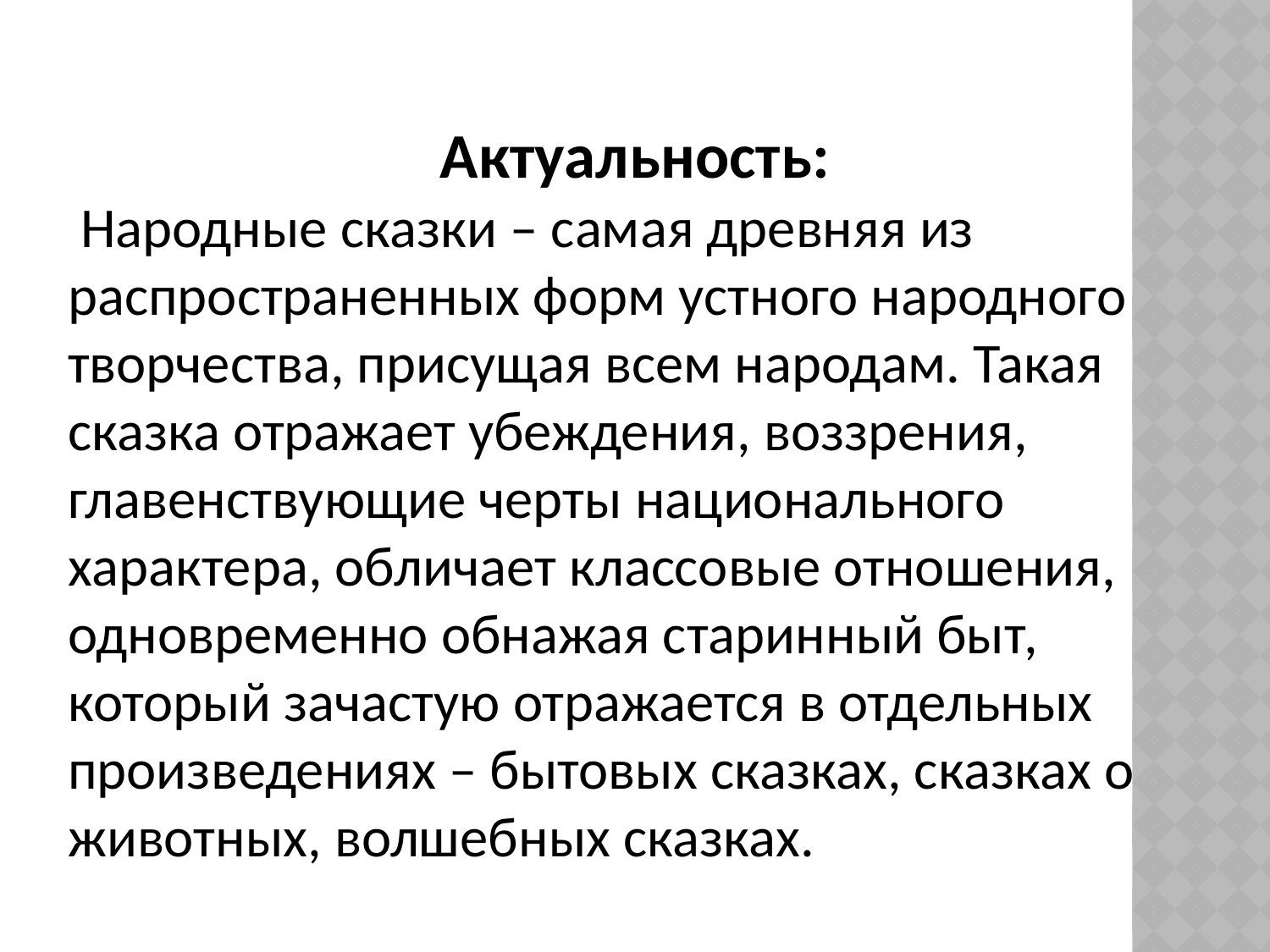

Актуальность:
 Народные сказки – самая древняя из распространенных форм устного народного творчества, присущая всем народам. Такая сказка отражает убеждения, воззрения, главенствующие черты национального характера, обличает классовые отношения, одновременно обнажая старинный быт, который зачастую отражается в отдельных произведениях – бытовых сказках, сказках о животных, волшебных сказках.